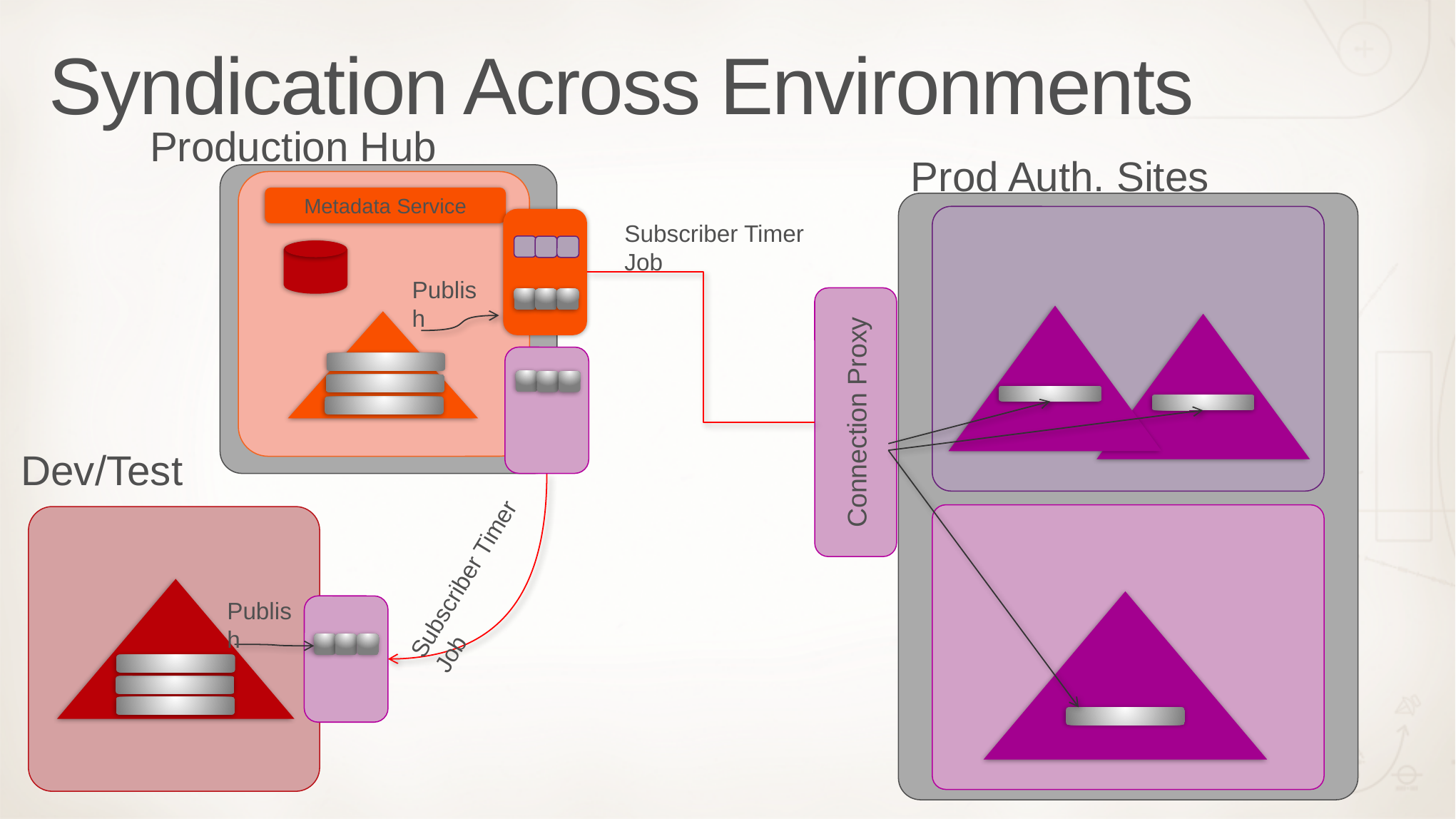

# Syndication Across Environments
Production Hub
Prod Auth. Sites

Metadata Service

Subscriber Timer Job

Publish
Connection Proxy

Dev/Test

Subscriber Timer Job

Publish